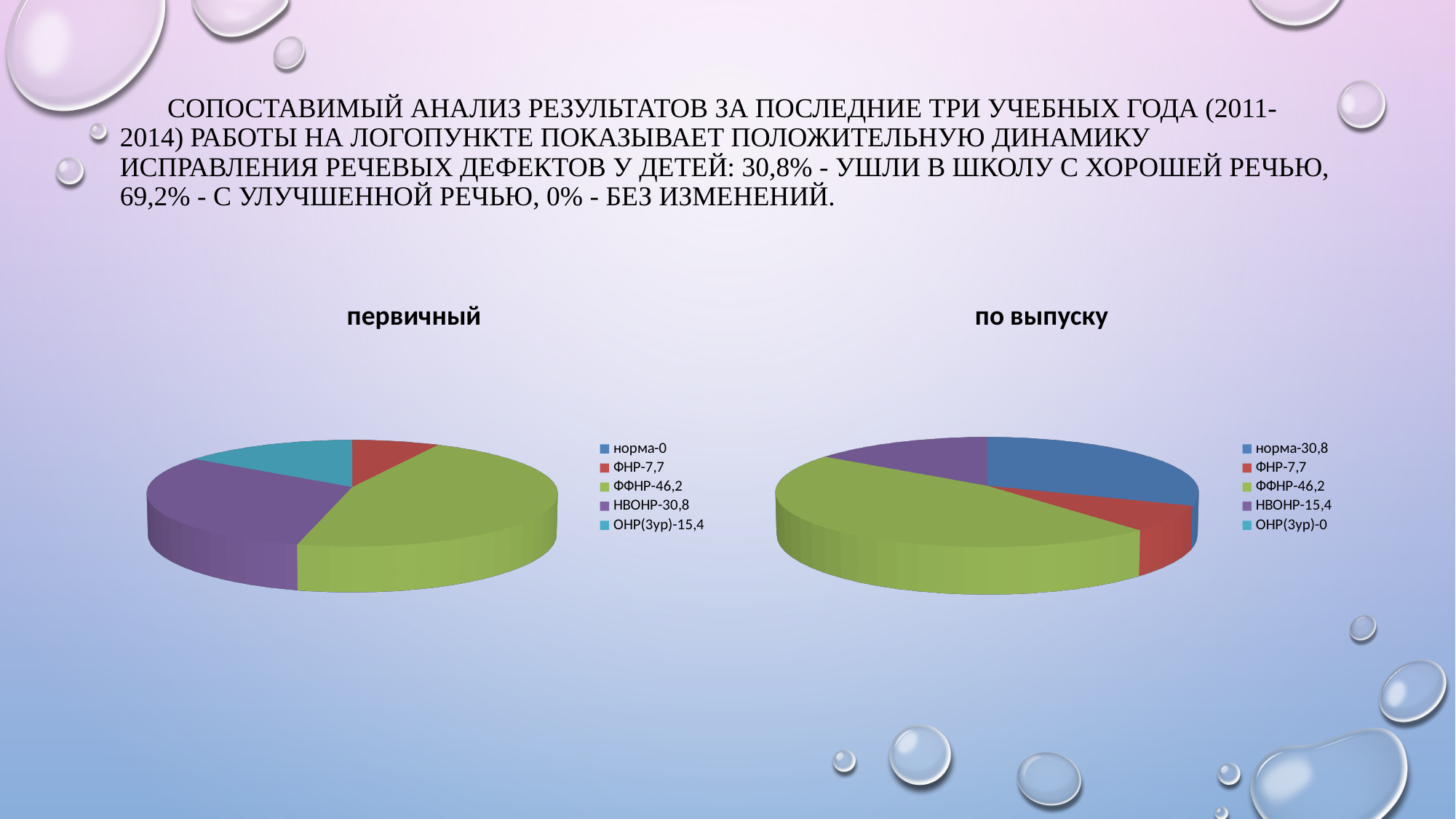

# Сопоставимый анализ результатов за последние три учебных года (2011-2014) работы на логопункте показывает положительную динамику исправления речевых дефектов у детей: 30,8% - ушли в школу с хорошей речью, 69,2% - с улучшенной речью, 0% - без изменений.

[unsupported chart]

[unsupported chart]